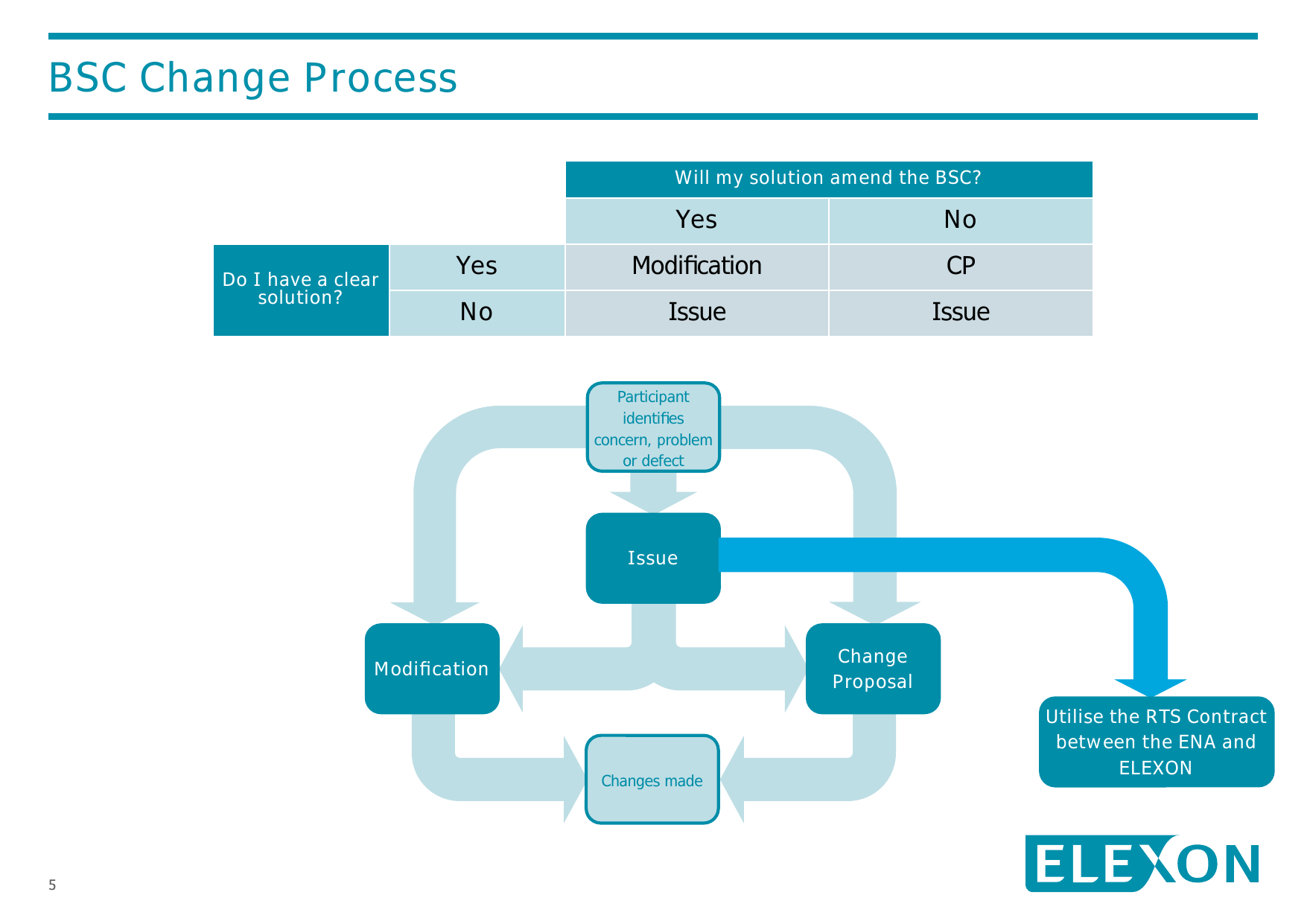

# BSC Change Process
|  |  | Will my solution amend the BSC? |  |
| --- | --- | --- | --- |
|  |  | Yes | No |
| Do I have a clear solution? | Yes | Modification | CP |
|  | No | Issue | Issue |
Participant identifies concern, problem or defect

Issue

Modification
Change Proposal

Changes made

Utilise the RTS Contract between the ENA and ELEXON
5